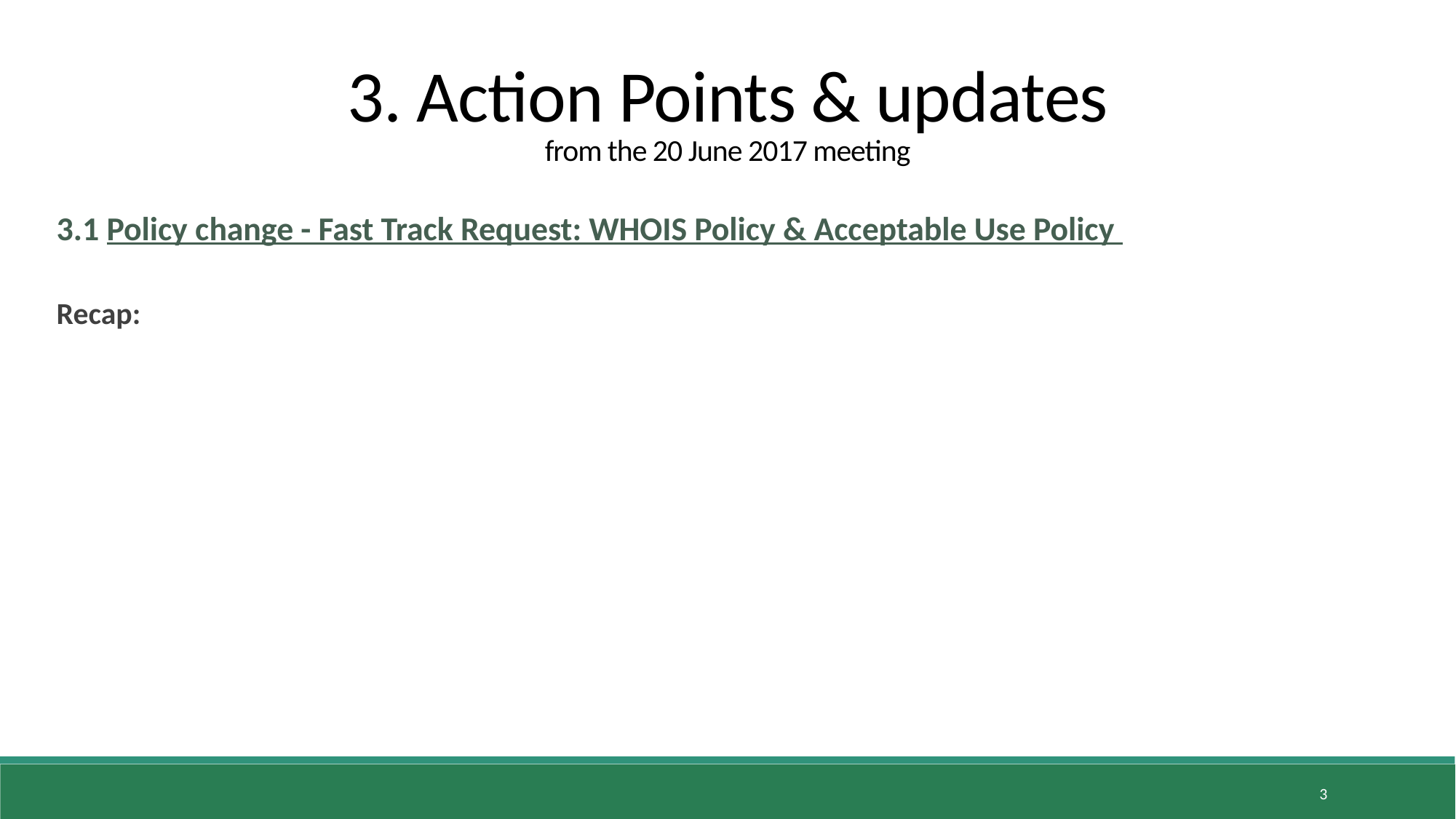

3. Action Points & updates
from the 20 June 2017 meeting
3.1 Policy change - Fast Track Request: WHOIS Policy & Acceptable Use Policy

Recap:
3